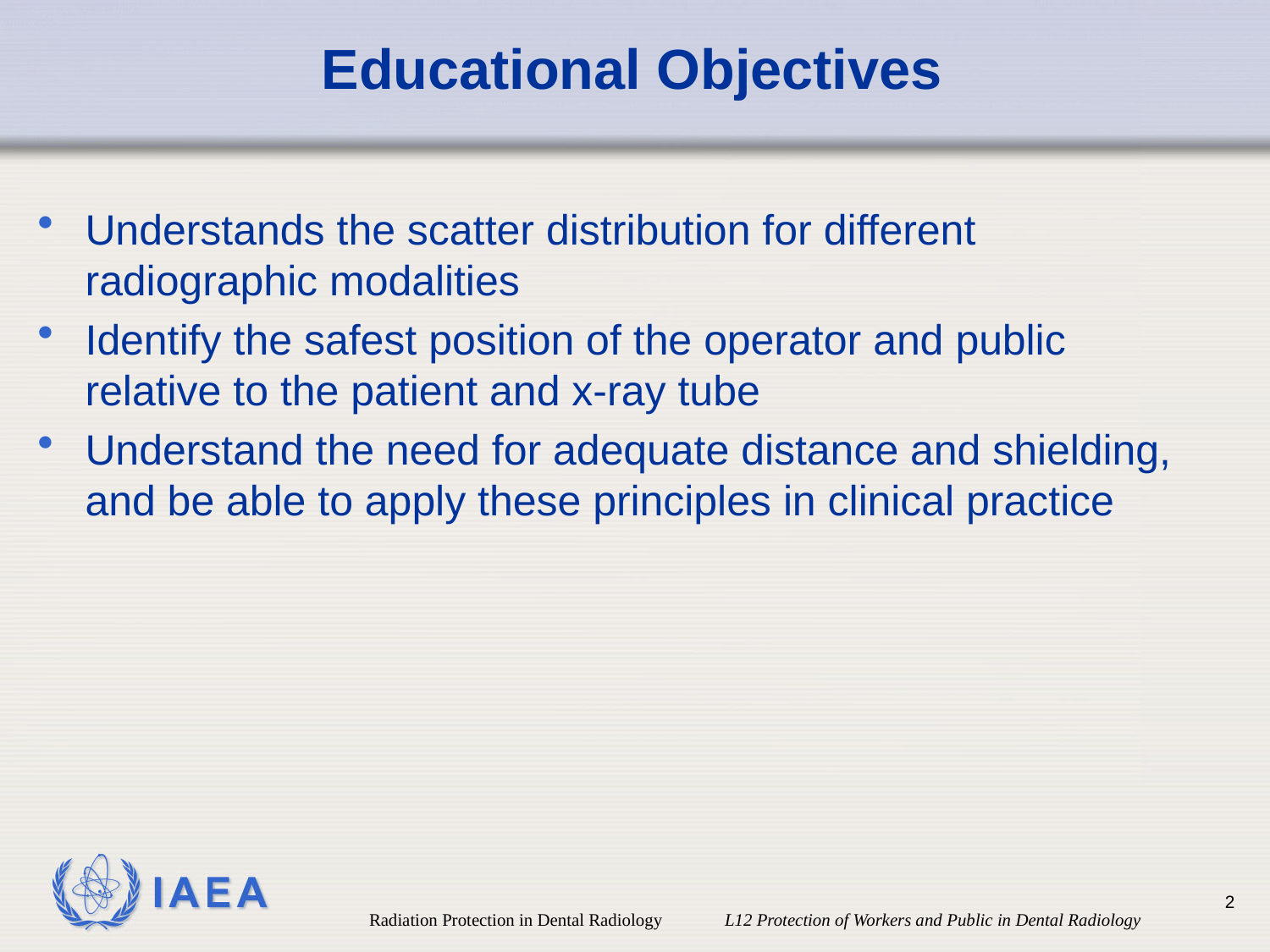

# Educational Objectives
Understands the scatter distribution for different radiographic modalities
Identify the safest position of the operator and public relative to the patient and x-ray tube
Understand the need for adequate distance and shielding, and be able to apply these principles in clinical practice

2
Radiation Protection in Dental Radiology              L12 Protection of Workers and Public in Dental Radiology